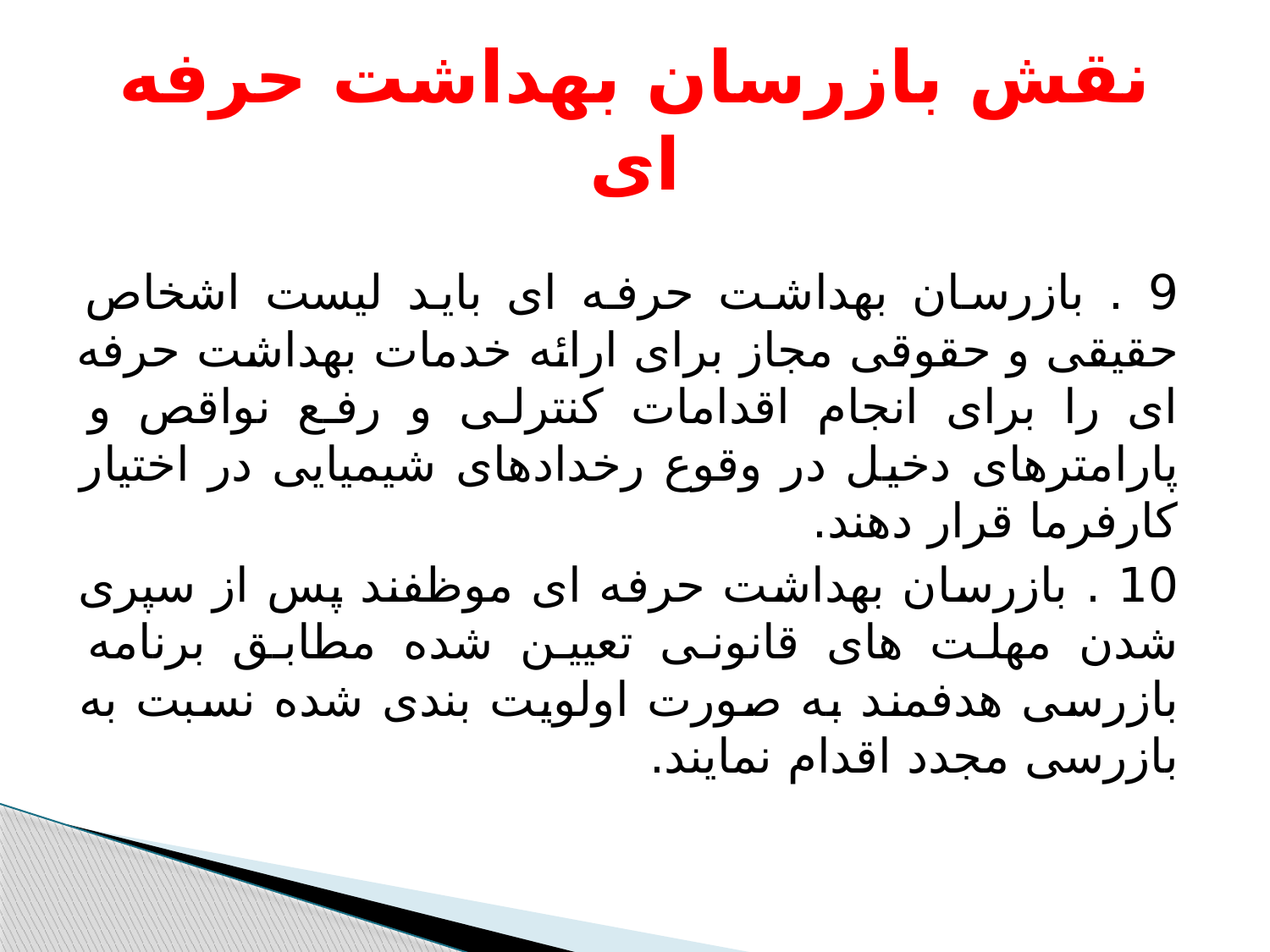

# نقش بازرسان بهداشت حرفه ای
9 . بازرسان بهداشت حرفه ای باید لیست اشخاص حقیقی و حقوقی مجاز برای ارائه خدمات بهداشت حرفه ای را برای انجام اقدامات کنترلی و رفع نواقص و پارامترهای دخیل در وقوع رخدادهای شیمیایی در اختیار کارفرما قرار دهند.
10 . بازرسان بهداشت حرفه ای موظفند پس از سپری شدن مهلت های قانونی تعیین شده مطابق برنامه بازرسی هدفمند به صورت اولویت بندی شده نسبت به بازرسی مجدد اقدام نمایند.